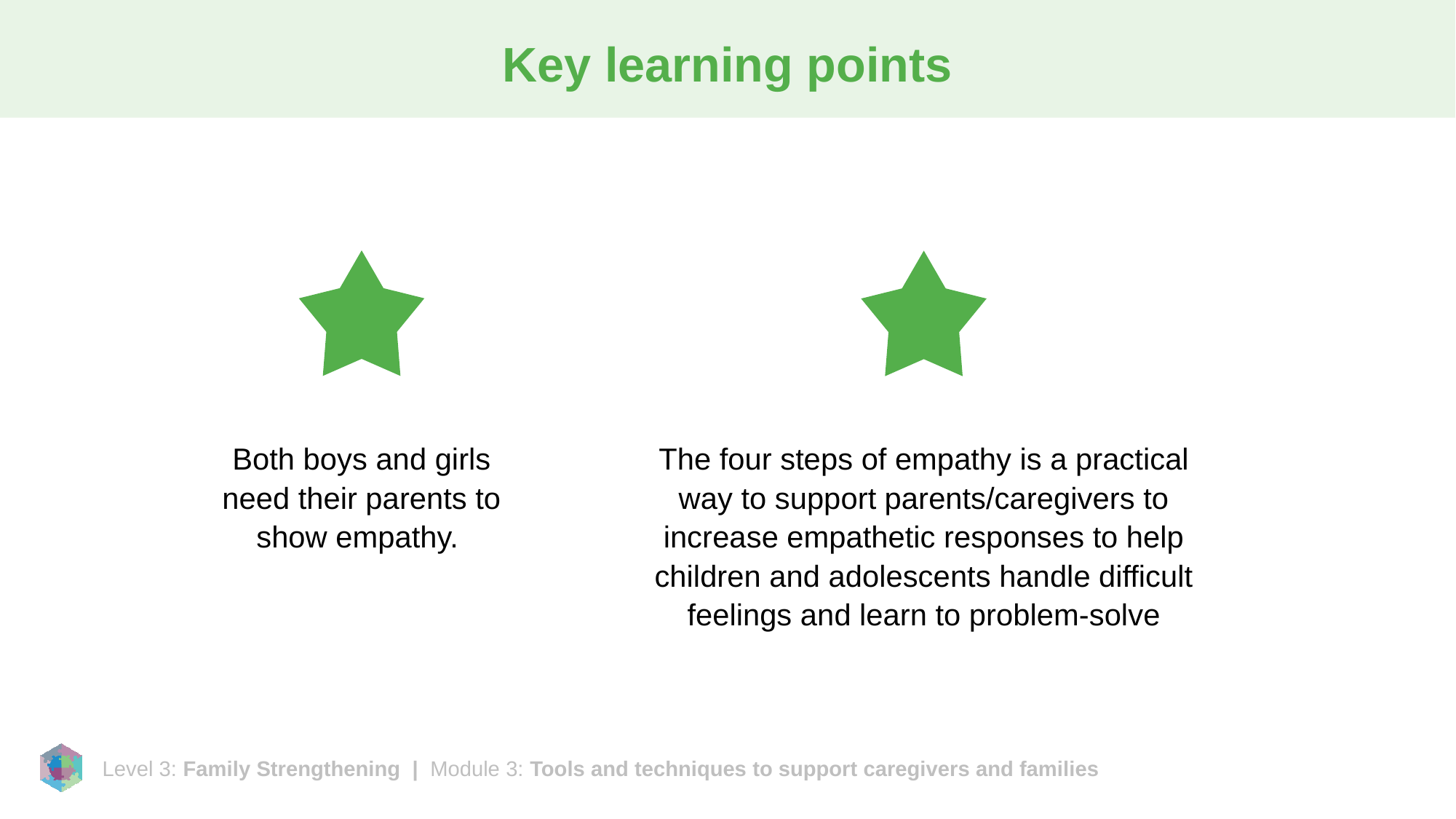

# Key learning points

Both boys and girls need their parents to show empathy.
The four steps of empathy is a practical way to support parents/caregivers to increase empathetic responses to help children and adolescents handle difficult feelings and learn to problem-solve